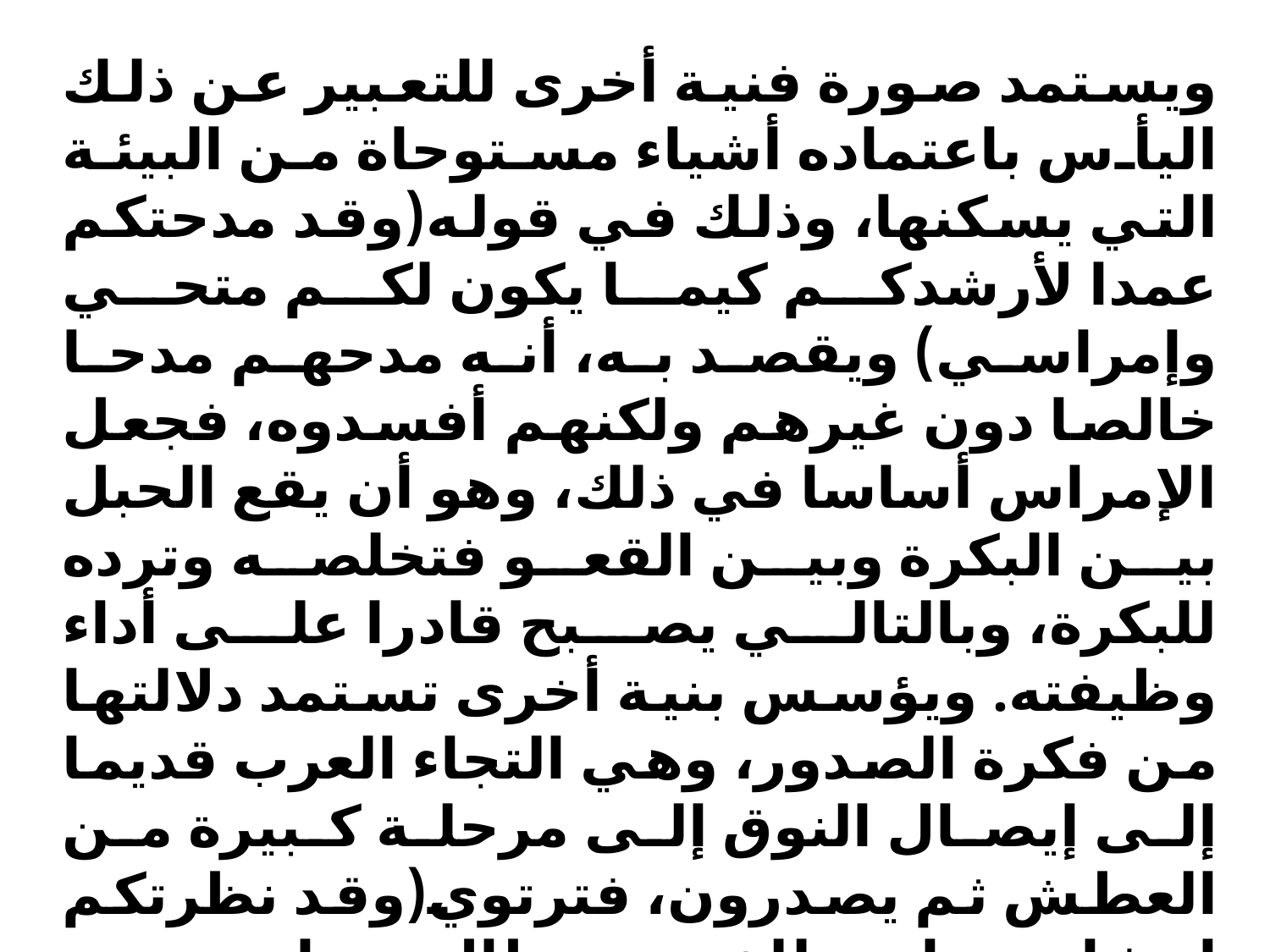

ويستمد صورة فنية أخرى للتعبير عن ذلك اليأس باعتماده أشياء مستوحاة من البيئة التي يسكنها، وذلك في قوله(وقد مدحتكم عمدا لأرشدكم كيما يكون لكم متحي وإمراسي) ويقصد به، أنه مدحهم مدحا خالصا دون غيرهم ولكنهم أفسدوه، فجعل الإمراس أساسا في ذلك، وهو أن يقع الحبل بين البكرة وبين القعو فتخلصه وترده للبكرة، وبالتالي يصبح قادرا على أداء وظيفته. ويؤسس بنية أخرى تستمد دلالتها من فكرة الصدور، وهي التجاء العرب قديما إلى إيصال النوق إلى مرحلة كبيرة من العطش ثم يصدرون، فترتوي(وقد نظرتكم إعشاء صادرة للخمس طال بها حبسي وتَنساسي) وكذلك الشاعر ظمئ، وانتظر طويلا حتى يُلتفت إليه. ولكن شيئا لم يحصل. وتصل حدة الذم عندما يشبههم بالمرأة المبغضة لزوجها(الفارك).